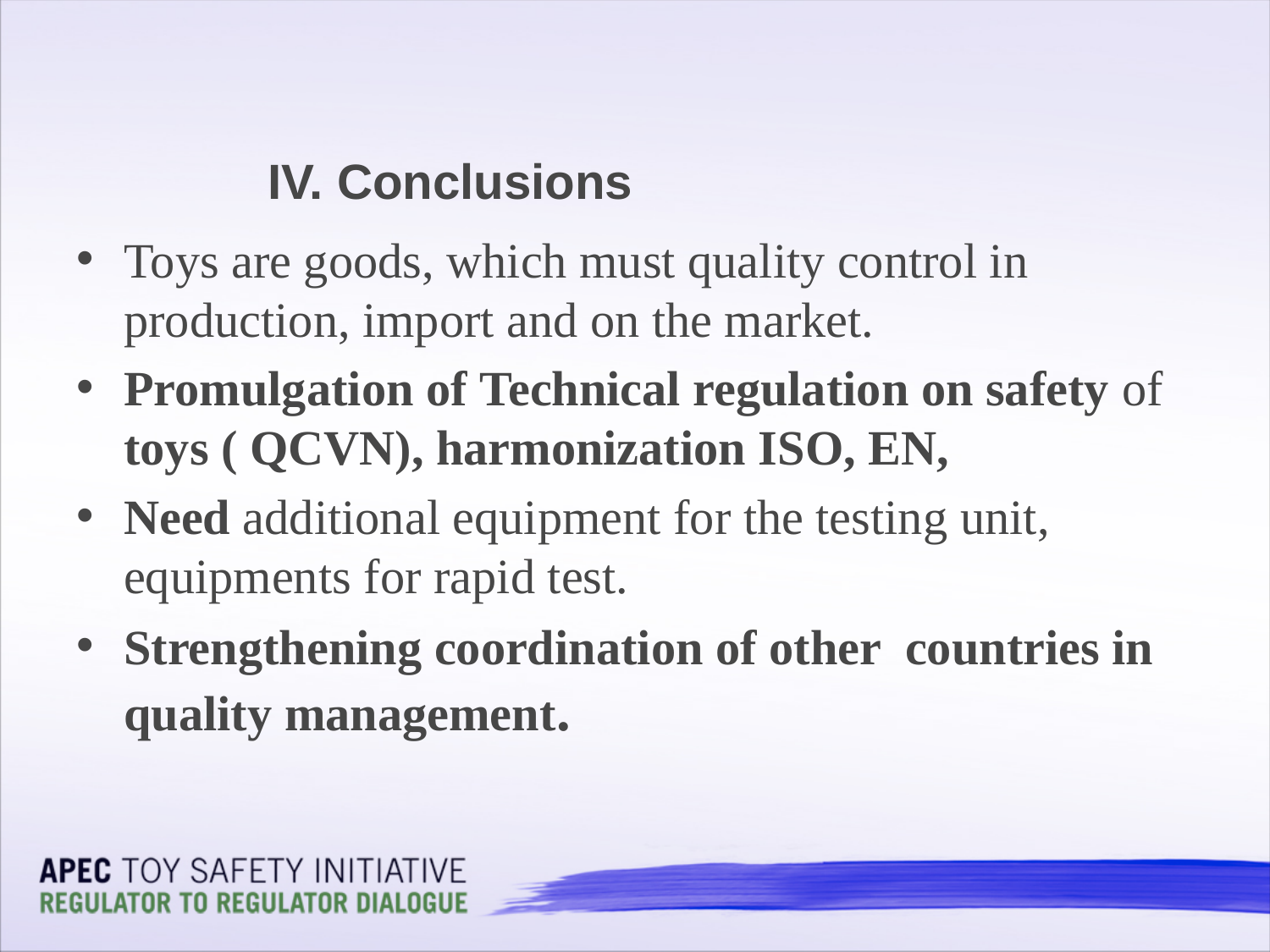

# IV. Conclusions
Toys are goods, which must quality control in production, import and on the market.
Promulgation of Technical regulation on safety of toys ( QCVN), harmonization ISO, EN,
Need additional equipment for the testing unit, equipments for rapid test.
Strengthening coordination of other  countries in quality management.